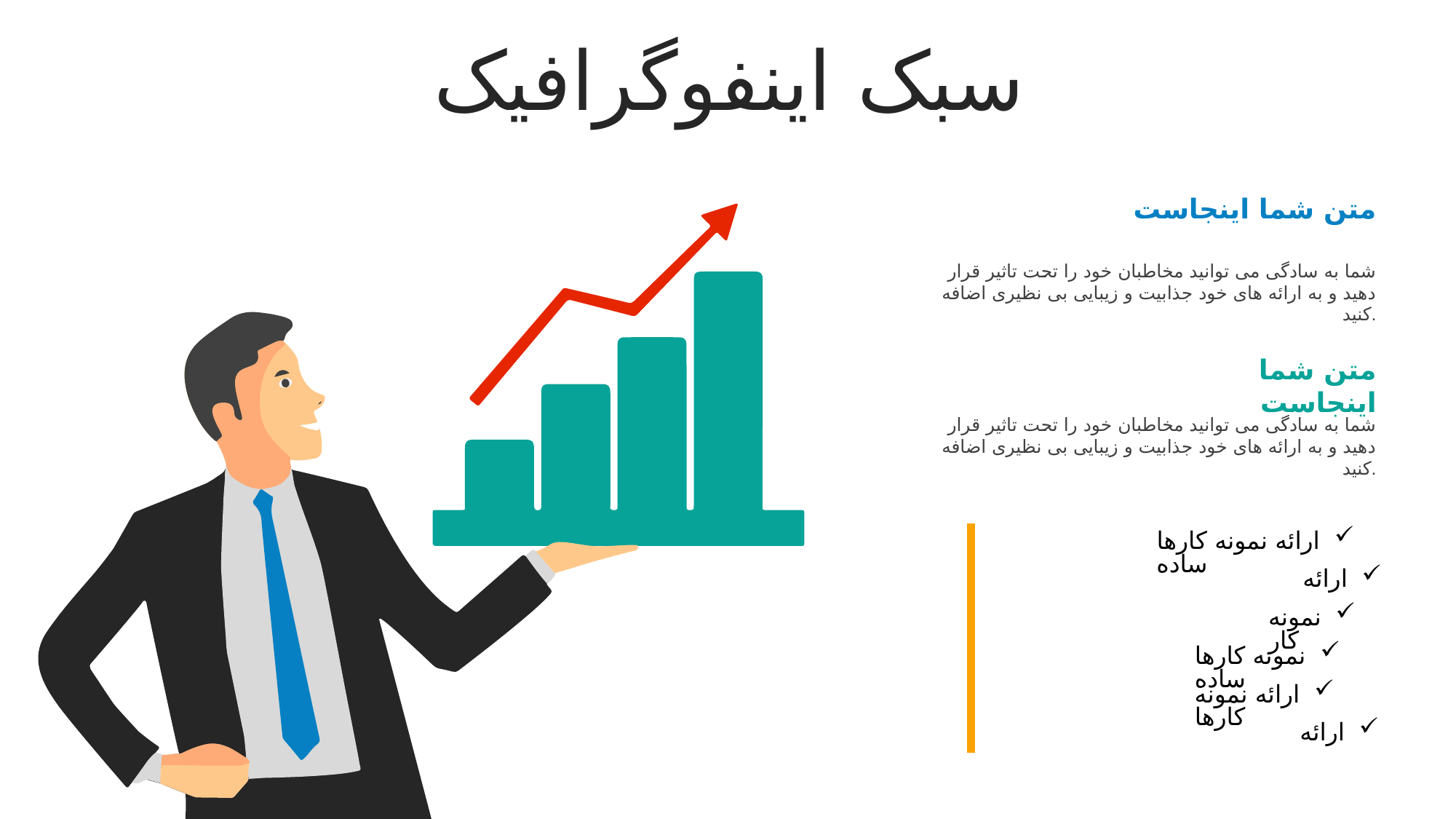

سبک اینفوگرافیک
متن شما اینجاست
شما به سادگی می توانید مخاطبان خود را تحت تاثیر قرار دهید و به ارائه های خود جذابیت و زیبایی بی نظیری اضافه کنید.
متن شما اینجاست
شما به سادگی می توانید مخاطبان خود را تحت تاثیر قرار دهید و به ارائه های خود جذابیت و زیبایی بی نظیری اضافه کنید.

ارائه نمونه کارها ساده
ارائه
نمونه کار
نمونه کارها ساده
ارائه نمونه کارها
ارائه